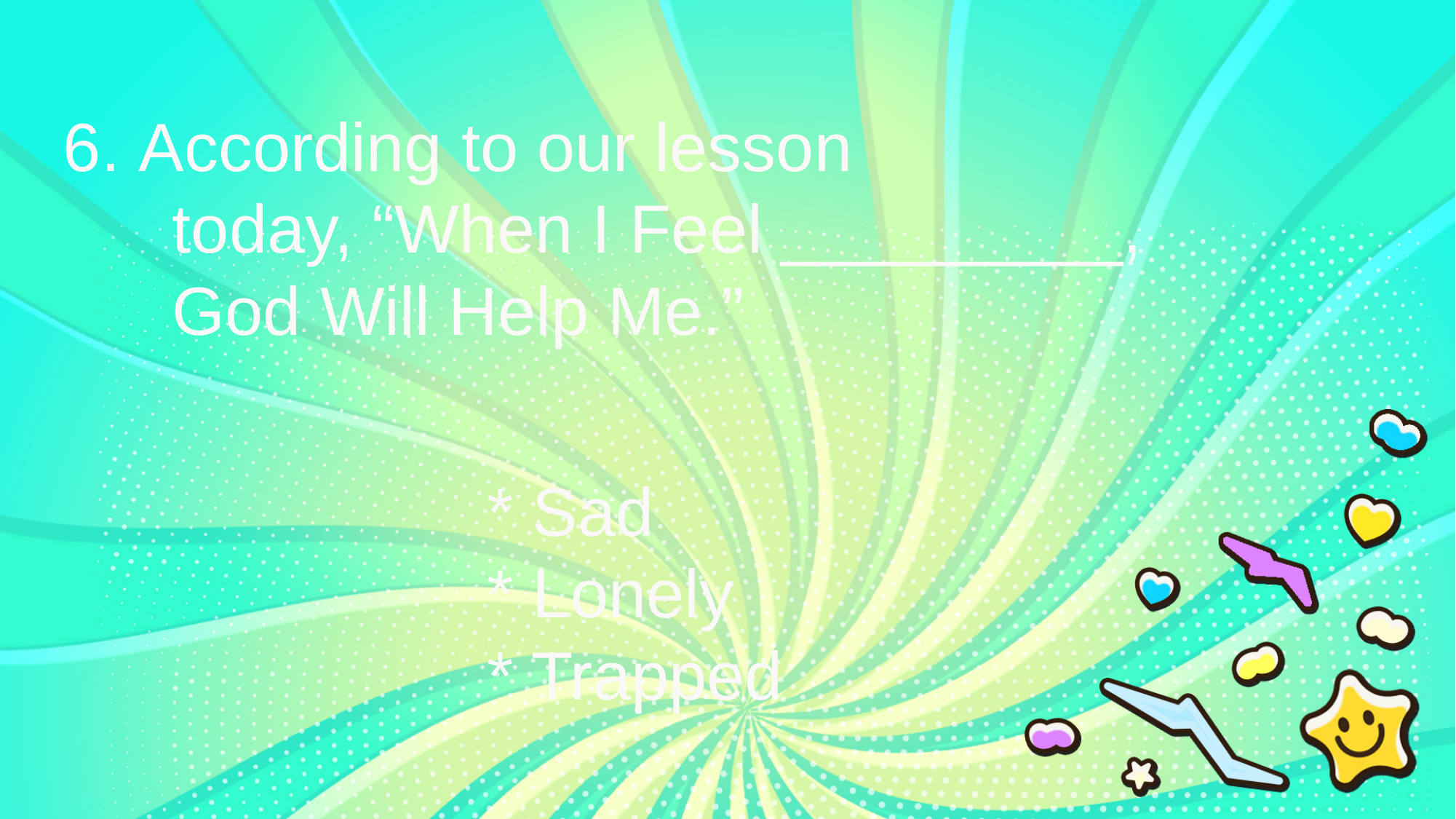

6. According to our lesson
	today, “When I Feel _________,
	God Will Help Me.”
* Sad
* Lonely
* Trapped